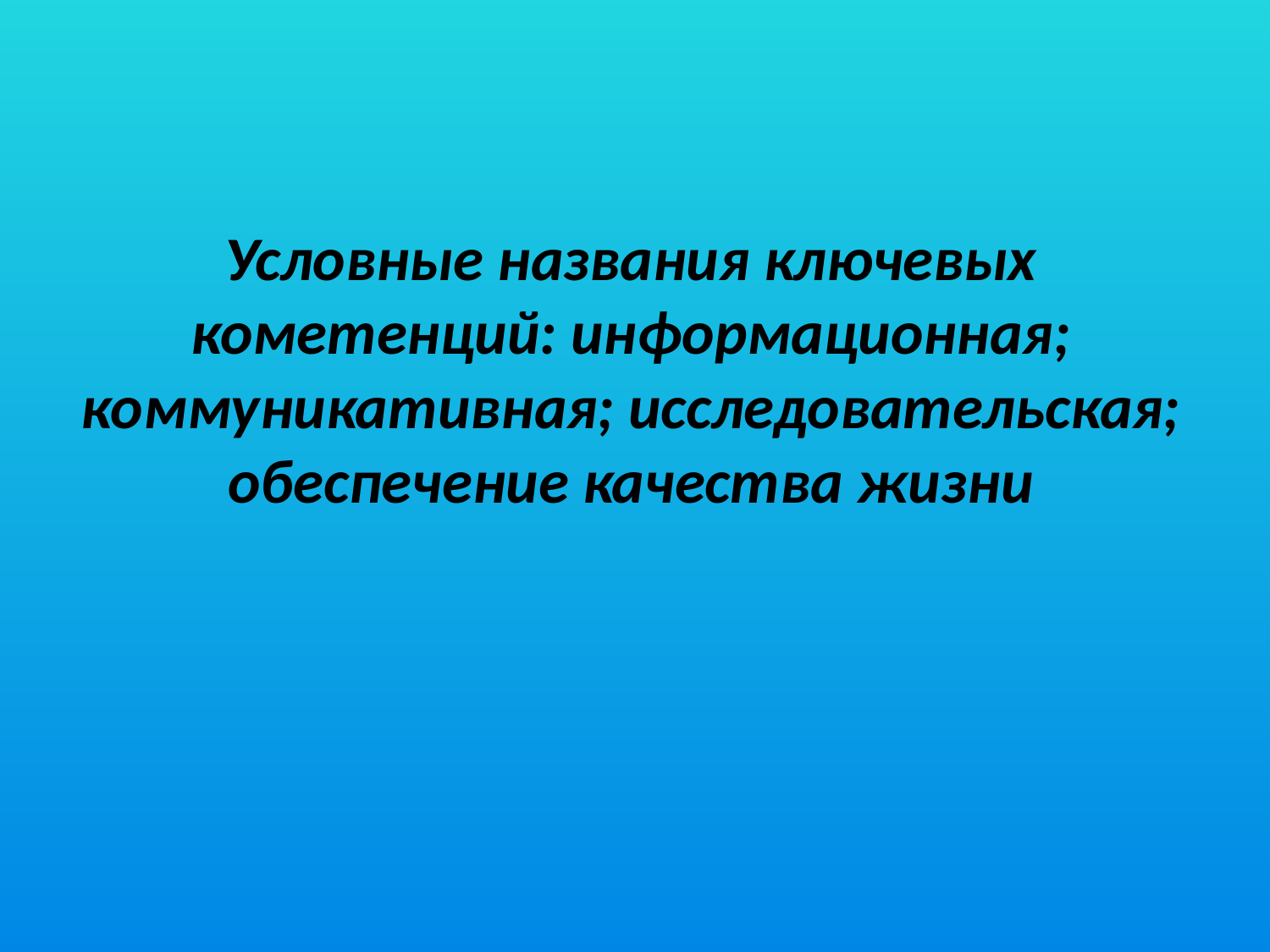

# Условные названия ключевых кометенций: информационная; коммуникативная; исследовательская; обеспечение качества жизни